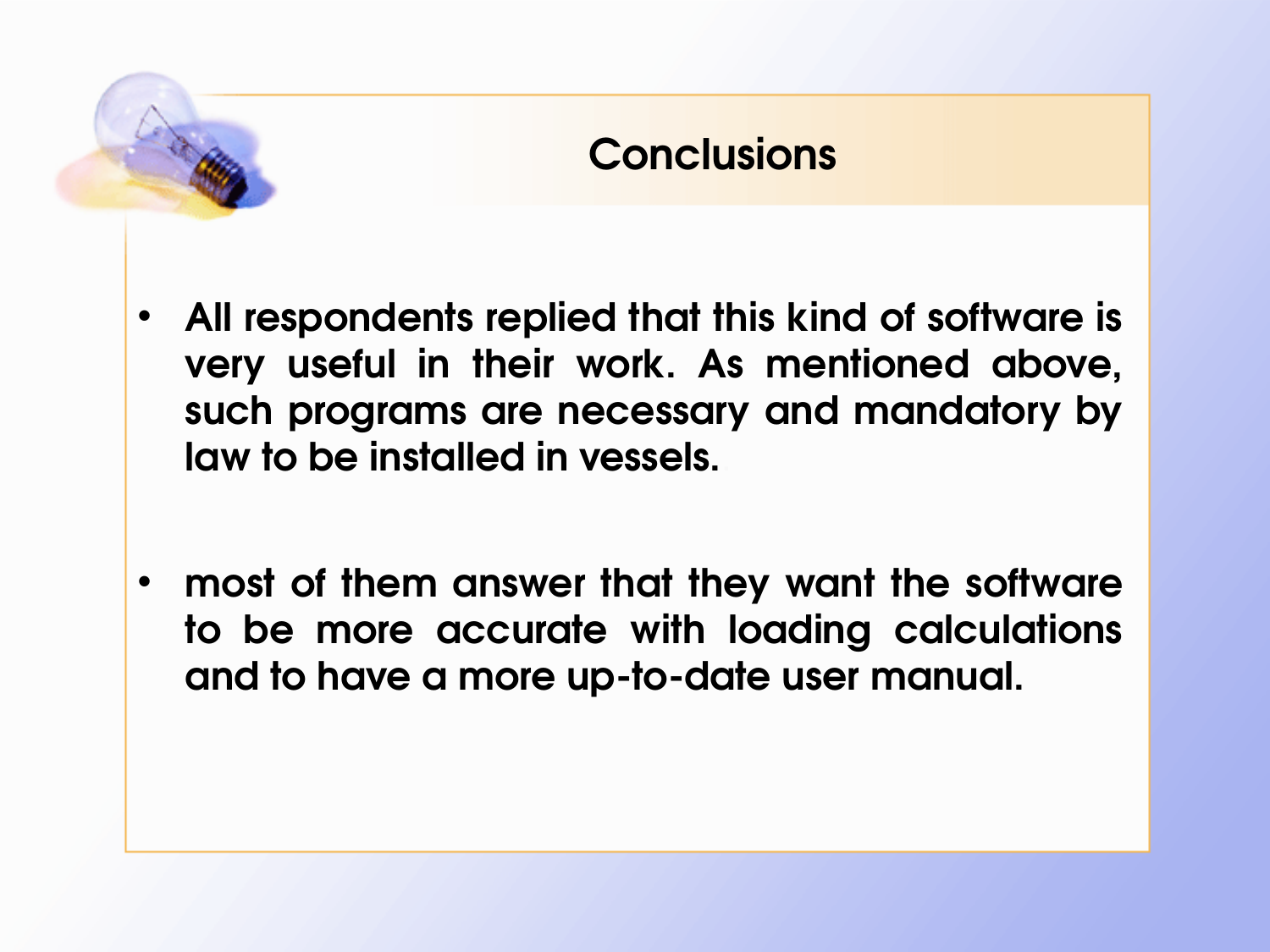

# Conclusions
All respondents replied that this kind of software is very useful in their work. As mentioned above, such programs are necessary and mandatory by law to be installed in vessels..

most of them answer that they want the software to be more accurate with loading calculations and to have a more up-to-date user manual.